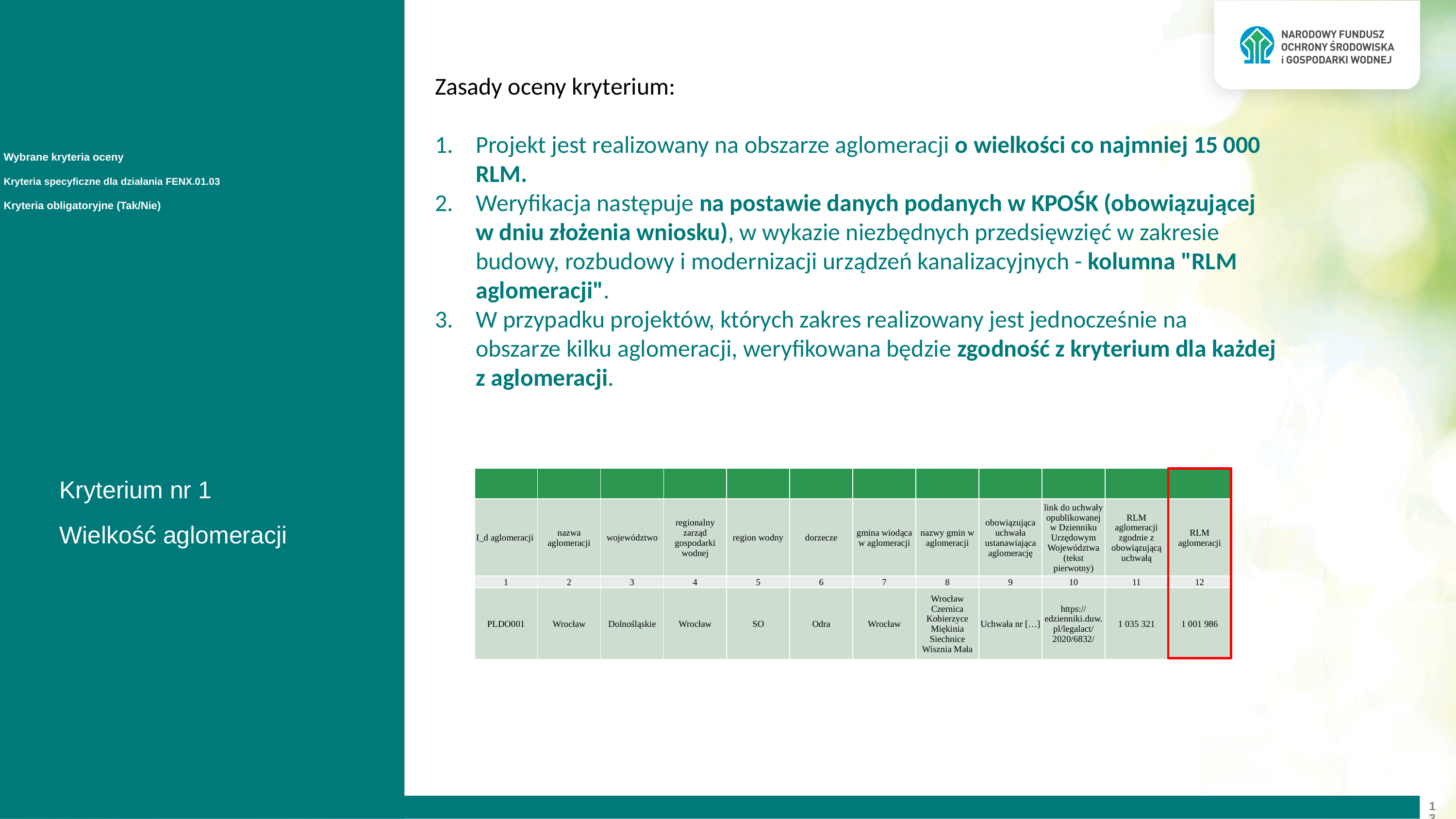

Zasady oceny kryterium:

Projekt jest realizowany na obszarze aglomeracji o wielkości co najmniej 15 000 RLM.
Weryfikacja następuje na postawie danych podanych w KPOŚK (obowiązującej w dniu złożenia wniosku), w wykazie niezbędnych przedsięwzięć w zakresie budowy, rozbudowy i modernizacji urządzeń kanalizacyjnych - kolumna "RLM aglomeracji".
W przypadku projektów, których zakres realizowany jest jednocześnie na obszarze kilku aglomeracji, weryfikowana będzie zgodność z kryterium dla każdej z aglomeracji.

Wybrane kryteria oceny
Kryteria specyficzne dla działania FENX.01.03
Kryteria obligatoryjne (Tak/Nie)
Kryterium nr 1
Wielkość aglomeracji
|  |  |  |  |  |  |  |  |  |  |  |  |
| --- | --- | --- | --- | --- | --- | --- | --- | --- | --- | --- | --- |
| I\_d aglomeracji | nazwa aglomeracji | województwo | regionalny zarząd gospodarki wodnej | region wodny | dorzecze | gmina wiodąca w aglomeracji | nazwy gmin w aglomeracji | obowiązująca uchwała ustanawiająca aglomerację | link do uchwały opublikowanej w Dzienniku Urzędowym Województwa (tekst pierwotny) | RLM aglomeracji zgodnie z obowiązującą uchwałą | RLM aglomeracji |
| 1 | 2 | 3 | 4 | 5 | 6 | 7 | 8 | 9 | 10 | 11 | 12 |
| PLDO001 | Wrocław | Dolnośląskie | Wrocław | SO | Odra | Wrocław | Wrocław Czernica Kobierzyce Miękinia Siechnice Wisznia Mała | Uchwała nr […] | https://edzienniki.duw.pl/legalact/2020/6832/ | 1 035 321 | 1 001 986 |

13